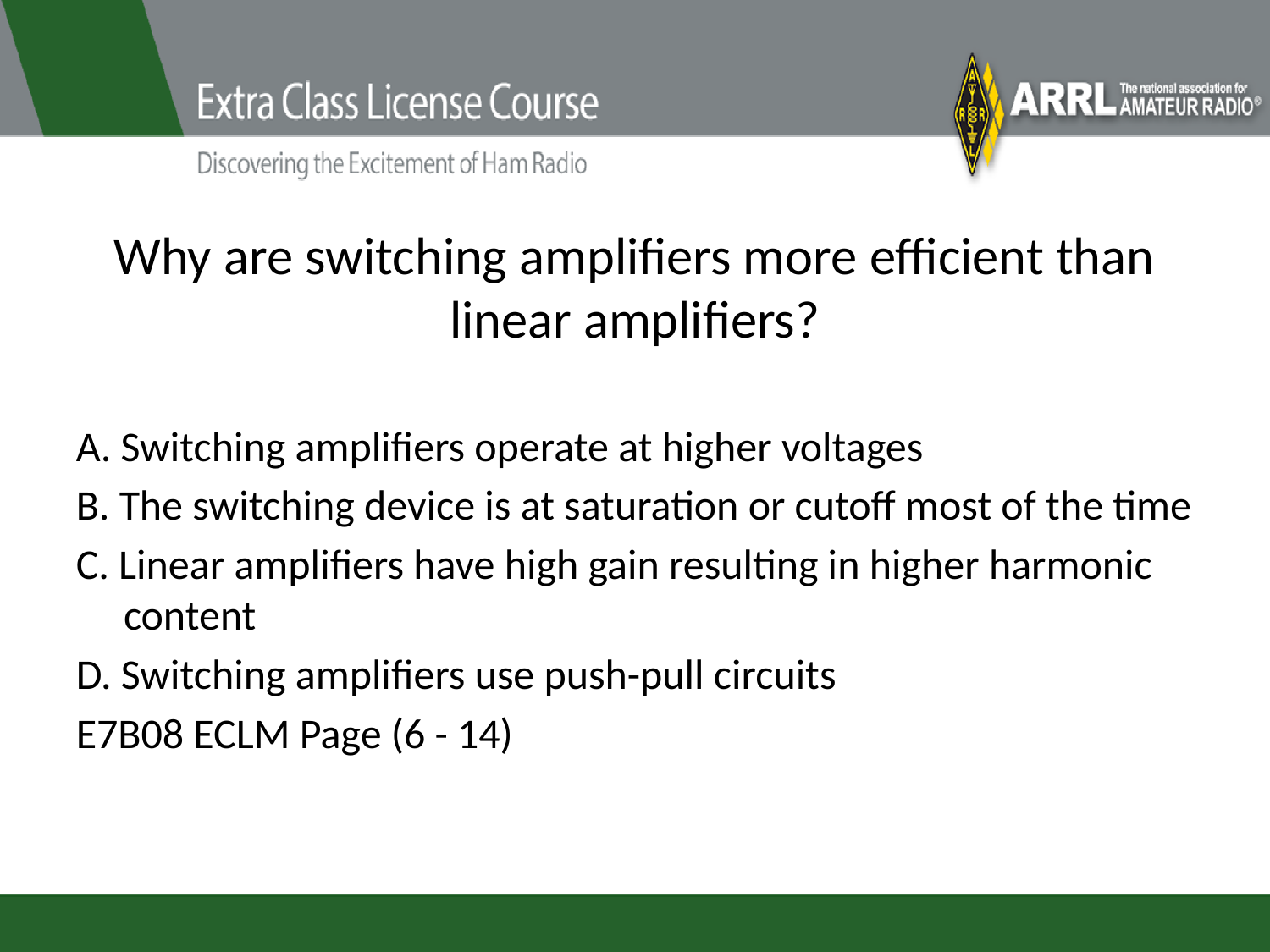

# Why are switching amplifiers more efficient than linear amplifiers?
A. Switching amplifiers operate at higher voltages
B. The switching device is at saturation or cutoff most of the time
C. Linear amplifiers have high gain resulting in higher harmonic content
D. Switching amplifiers use push-pull circuits
E7B08 ECLM Page (6 - 14)